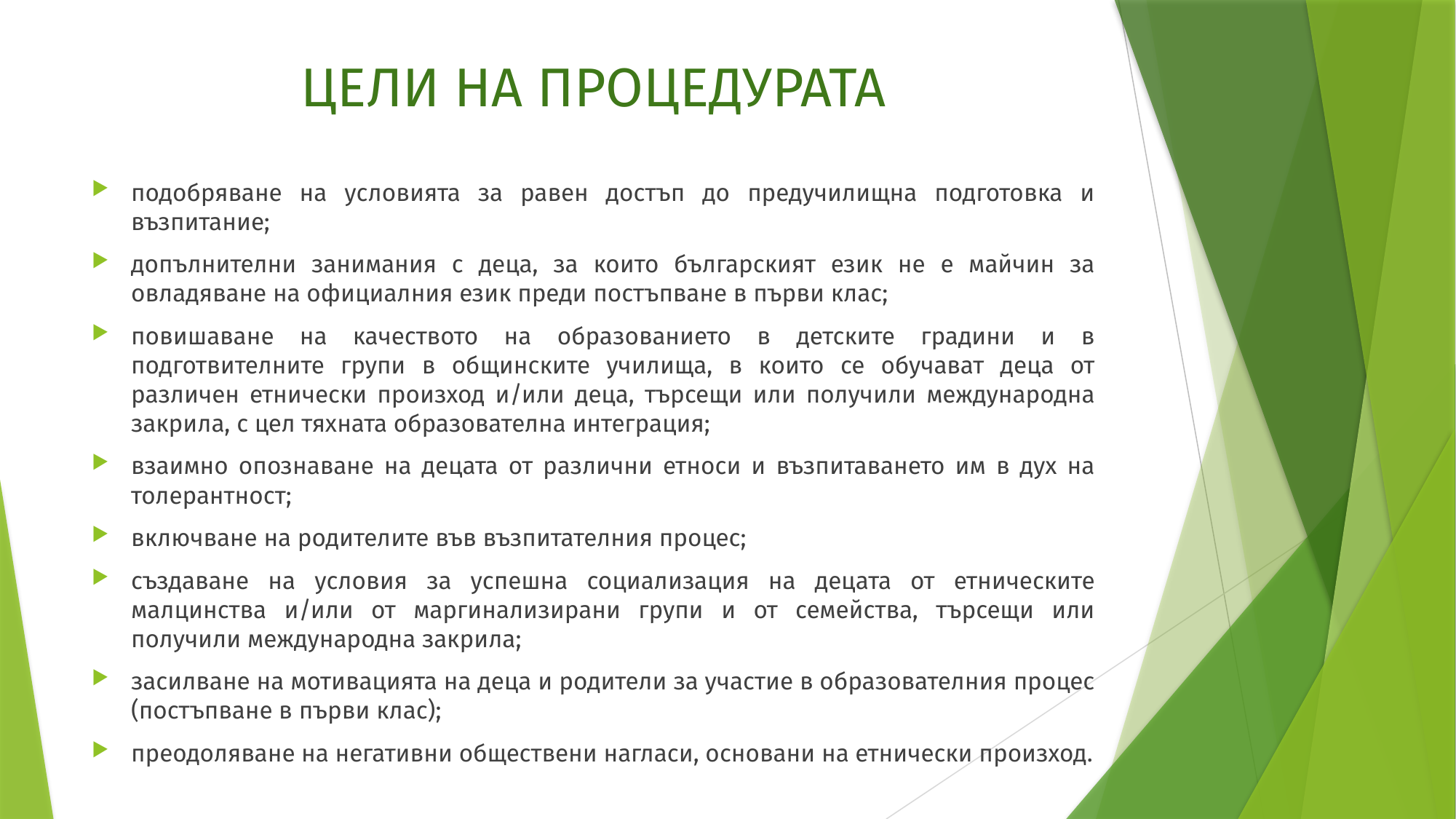

# ЦЕЛИ НА ПРОЦЕДУРАТА
подобряване на условията за равен достъп до предучилищна подготовка и възпитание;
допълнителни занимания с деца, за които българският език не е майчин за овладяване на официалния език преди постъпване в първи клас;
повишаване на качеството на образованието в детските градини и в подготвителните групи в общинските училища, в които се обучават деца от различен етнически произход и/или деца, търсещи или получили международна закрила, с цел тяхната образователна интеграция;
взаимно опознаване на децата от различни етноси и възпитаването им в дух на толерантност;
включване на родителите във възпитателния процес;
създаване на условия за успешна социализация на децата от етническите малцинства и/или от маргинализирани групи и от семейства, търсещи или получили международна закрила;
засилване на мотивацията на деца и родители за участие в образователния процес (постъпване в първи клас);
преодоляване на негативни обществени нагласи, основани на етнически произход.